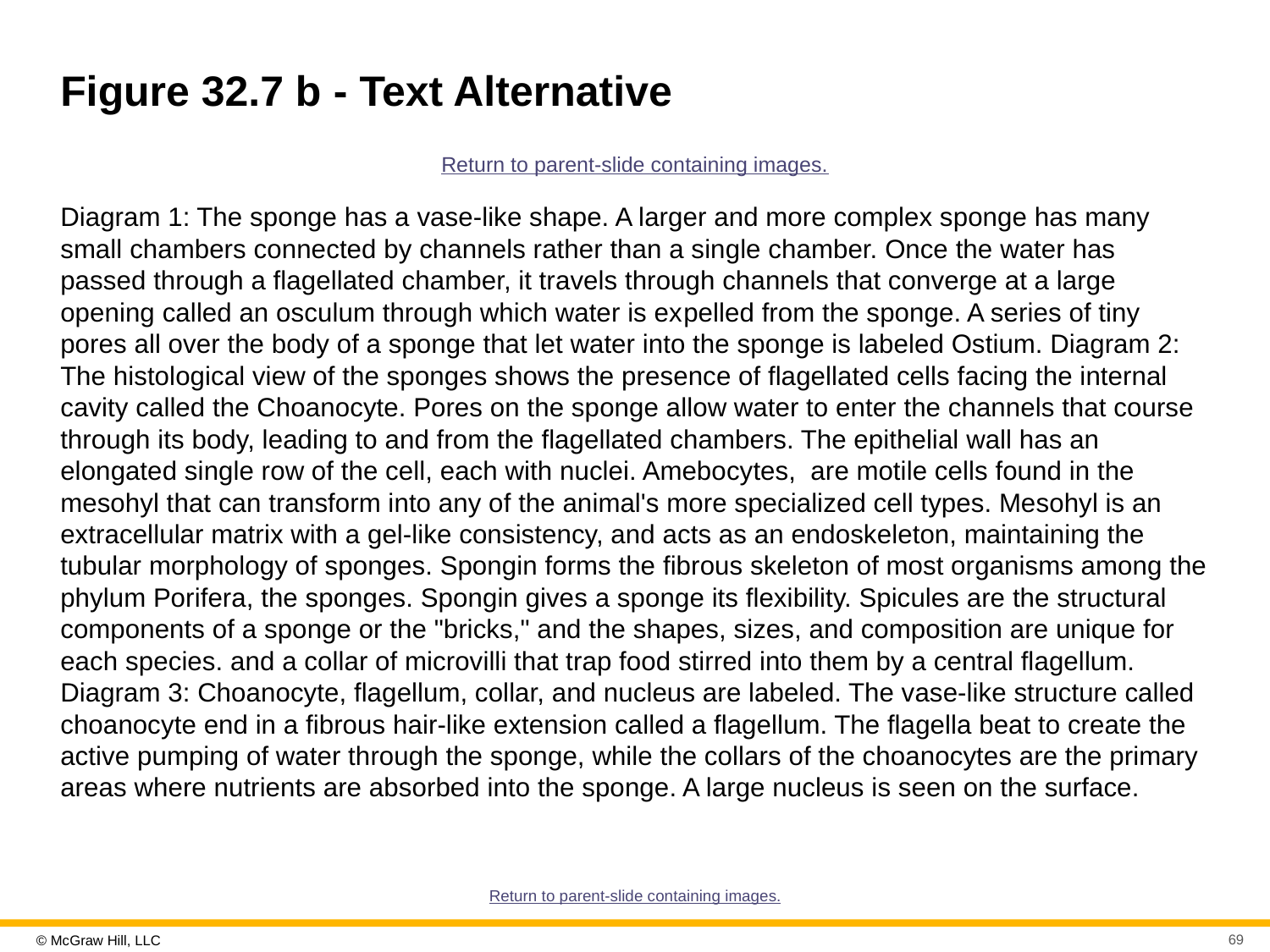

# Figure 32.7 b - Text Alternative
Return to parent-slide containing images.
Diagram 1: The sponge has a vase-like shape. A larger and more complex sponge has many small chambers connected by channels rather than a single chamber. Once the water has passed through a flagellated chamber, it travels through channels that converge at a large opening called an osculum through which water is ex­pelled from the sponge. A series of tiny pores all over the body of a sponge that let water into the sponge is labeled Ostium. Diagram 2: The histological view of the sponges shows the presence of flagellated cells facing the internal cavity called the Choanocyte. Pores on the sponge allow water to enter the channels that course through its body, leading to and from the flagellated chambers. The epithelial wall has an elongated single row of the cell, each with nuclei. Amebocytes,  are motile cells found in the mesohyl that can transform into any of the animal's more specialized cell types. Mesohyl is an extracellular matrix with a gel-like consistency, and acts as an endoskeleton, maintaining the tubular morphology of sponges. Spongin forms the fibrous skeleton of most organisms among the phylum Porifera, the sponges. Spongin gives a sponge its flexibility. Spicules are the structural components of a sponge or the "bricks," and the shapes, sizes, and composition are unique for each species. and a collar of microvilli that trap food stirred into them by a central flagellum. Diagram 3: Choanocyte, flagellum, collar, and nucleus are labeled. The vase-like structure called choanocyte end in a fibrous hair-like extension called a flagellum. The flagella beat to create the active pumping of water through the sponge, while the collars of the choanocytes are the primary areas where nutrients are absorbed into the sponge. A large nucleus is seen on the surface.
Return to parent-slide containing images.
69